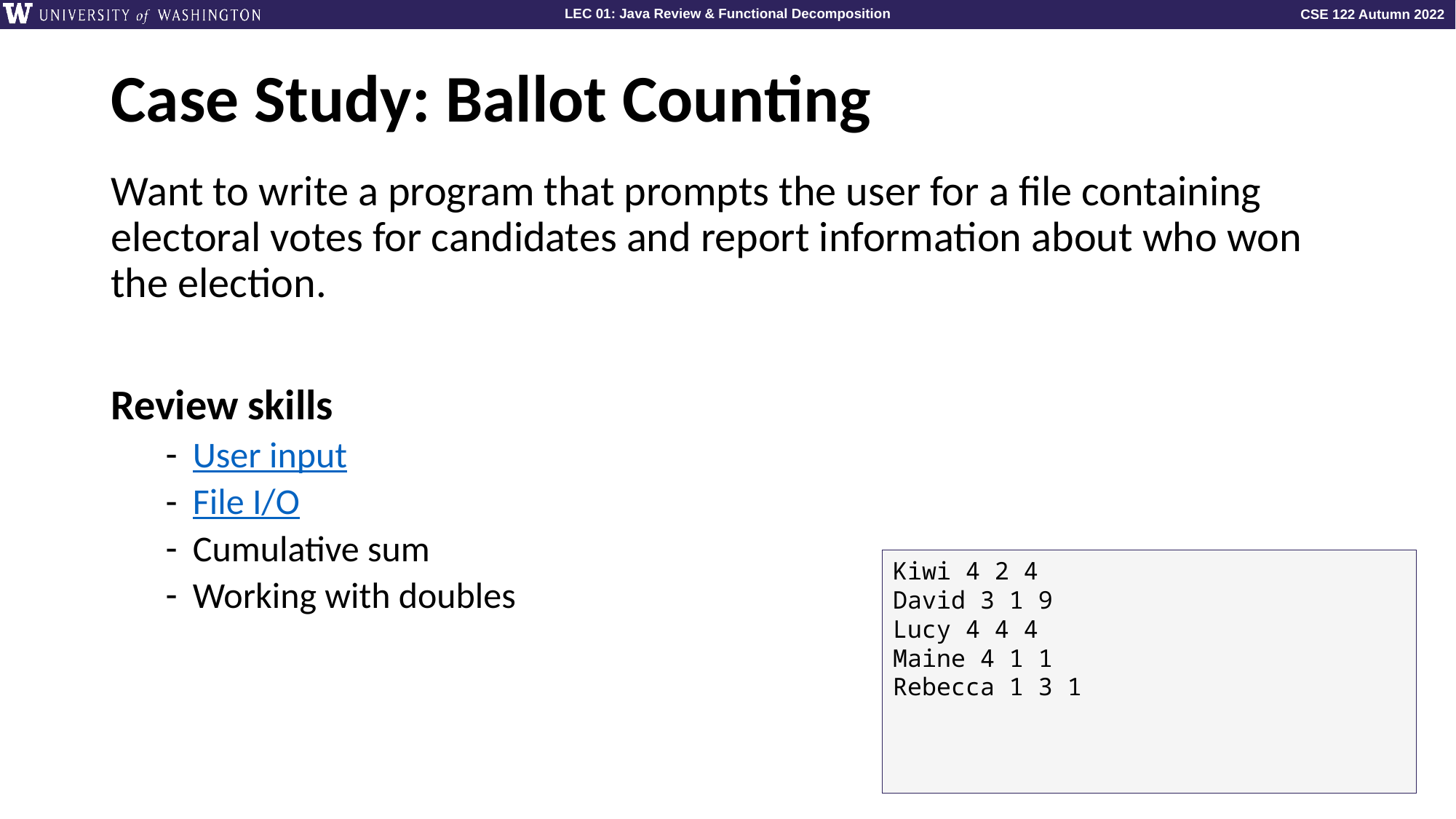

# Case Study: Ballot Counting
Want to write a program that prompts the user for a file containing electoral votes for candidates and report information about who won the election.

Review skills
User input
File I/O
Cumulative sum
Working with doubles
Kiwi 4 2 4
David 3 1 9
Lucy 4 4 4
Maine 4 1 1
Rebecca 1 3 1